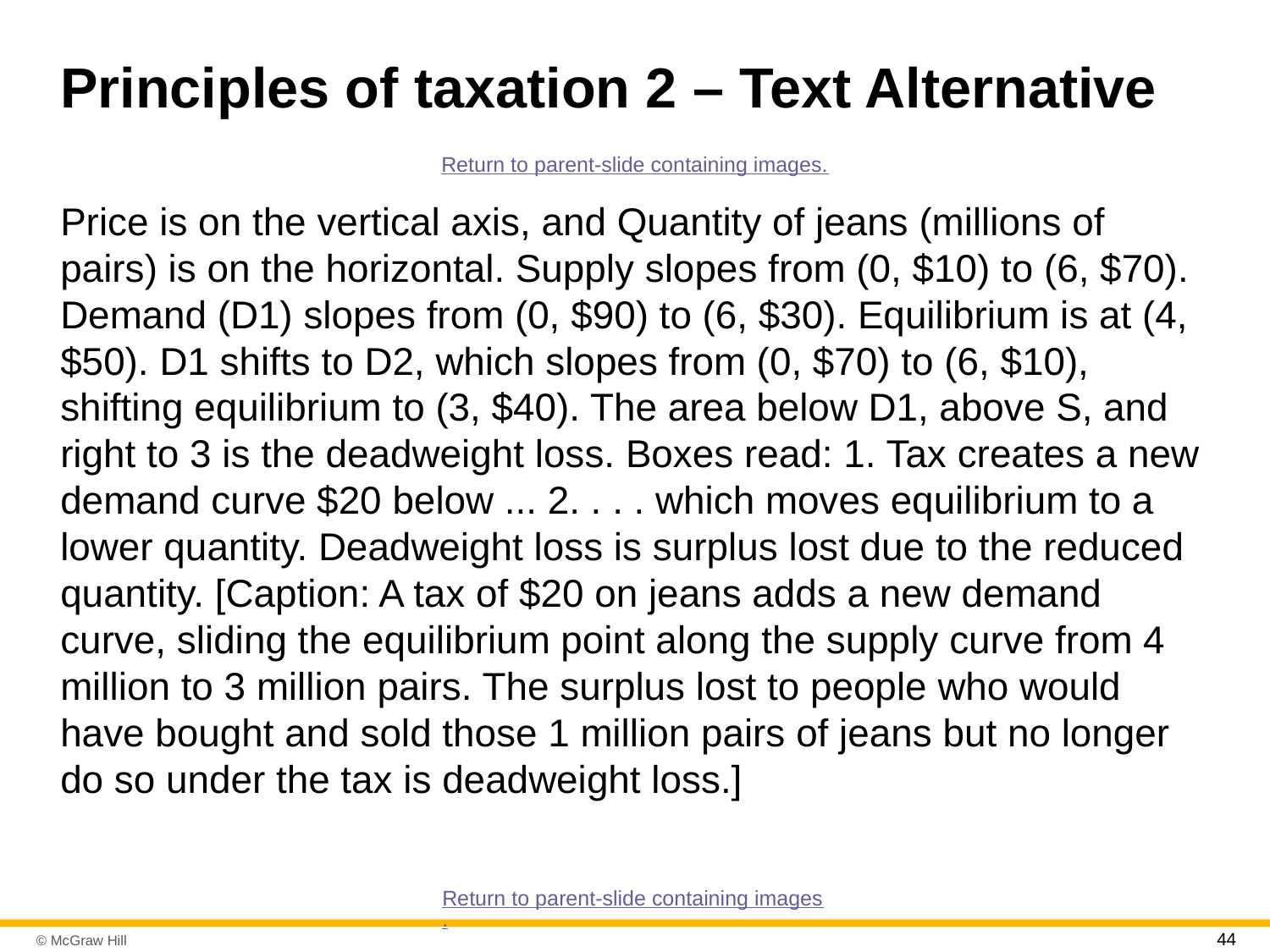

# Principles of taxation 2 – Text Alternative
Return to parent-slide containing images.
Price is on the vertical axis, and Quantity of jeans (millions of pairs) is on the horizontal. Supply slopes from (0, $10) to (6, $70). Demand (D1) slopes from (0, $90) to (6, $30). Equilibrium is at (4, $50). D1 shifts to D2, which slopes from (0, $70) to (6, $10), shifting equilibrium to (3, $40). The area below D1, above S, and right to 3 is the deadweight loss. Boxes read: 1. Tax creates a new demand curve $20 below ... 2. . . . which moves equilibrium to a lower quantity. Deadweight loss is surplus lost due to the reduced quantity. [Caption: A tax of $20 on jeans adds a new demand curve, sliding the equilibrium point along the supply curve from 4 million to 3 million pairs. The surplus lost to people who would have bought and sold those 1 million pairs of jeans but no longer do so under the tax is deadweight loss.]
Return to parent-slide containing images.